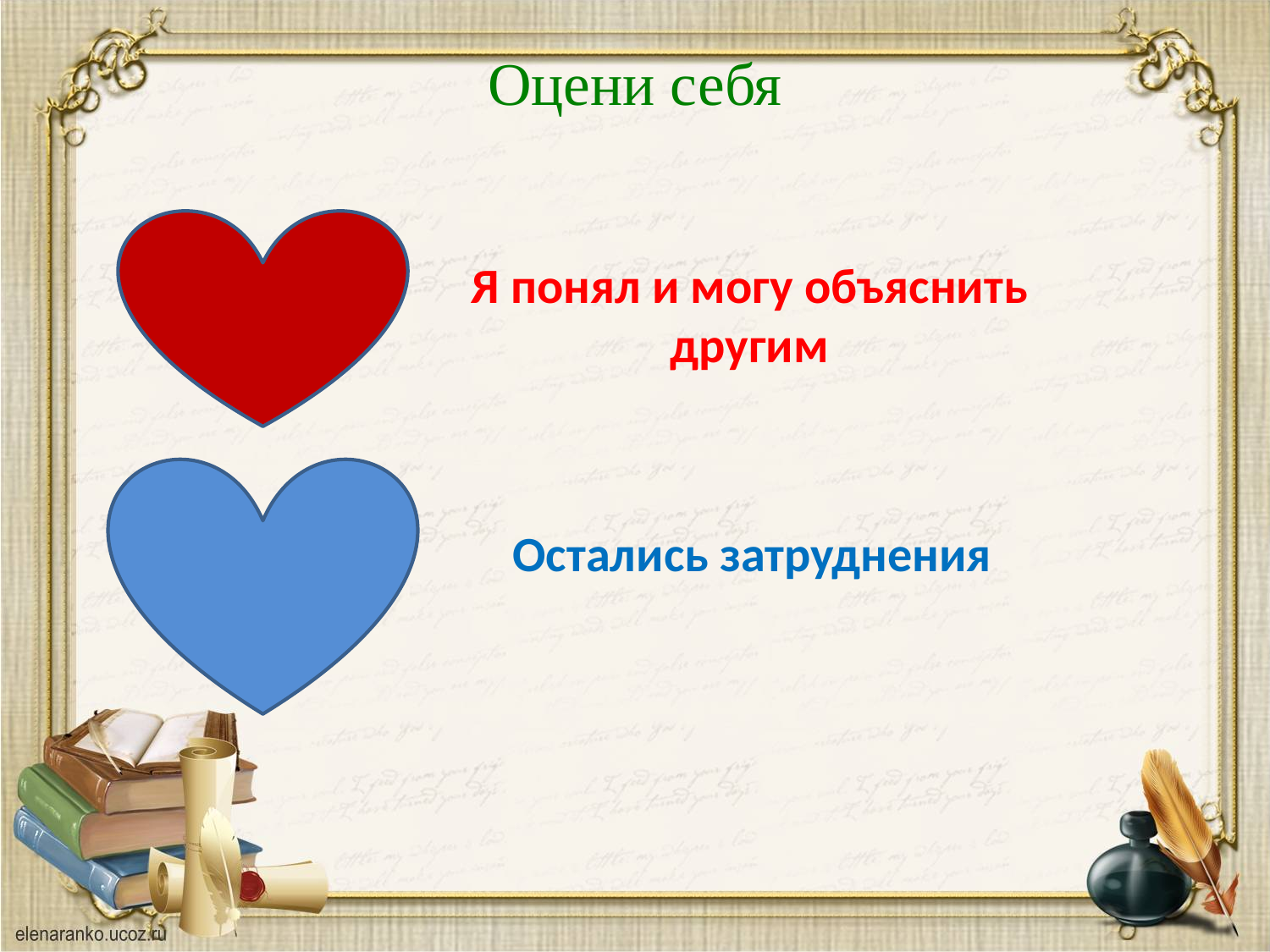

# Оцени себя

Я понял и могу объяснить другим

Остались затруднения